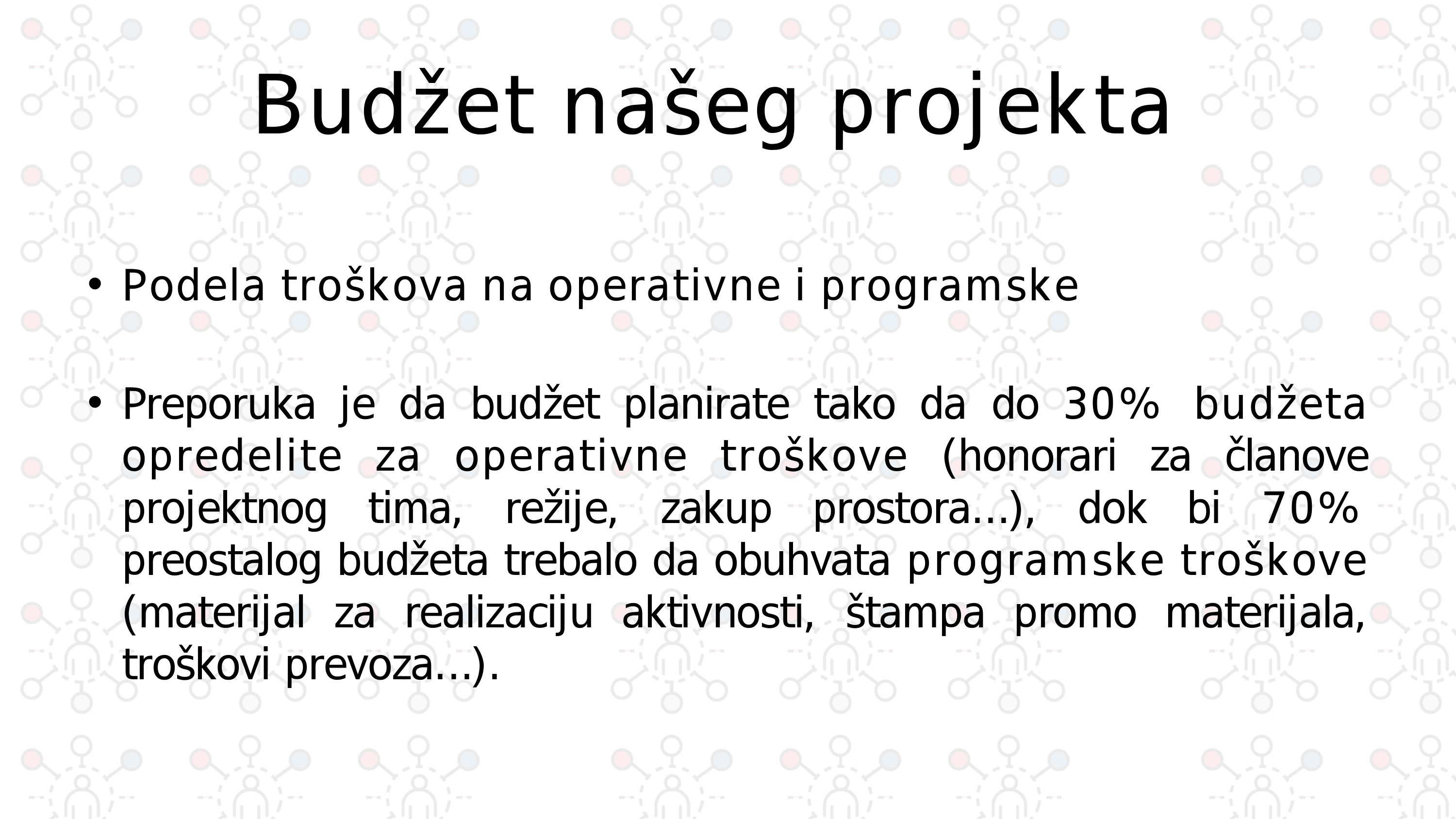

# Budžet našeg projekta

Podela troškova na operativne i programske

Preporuka je da budžet planirate tako da do 30% budžeta opredelite za operativne troškove (honorari za članove projektnog tima, režije, zakup prostora...), dok bi 70% preostalog budžeta trebalo da obuhvata programske troškove (materijal za realizaciju aktivnosti, štampa promo materijala, troškovi prevoza...).